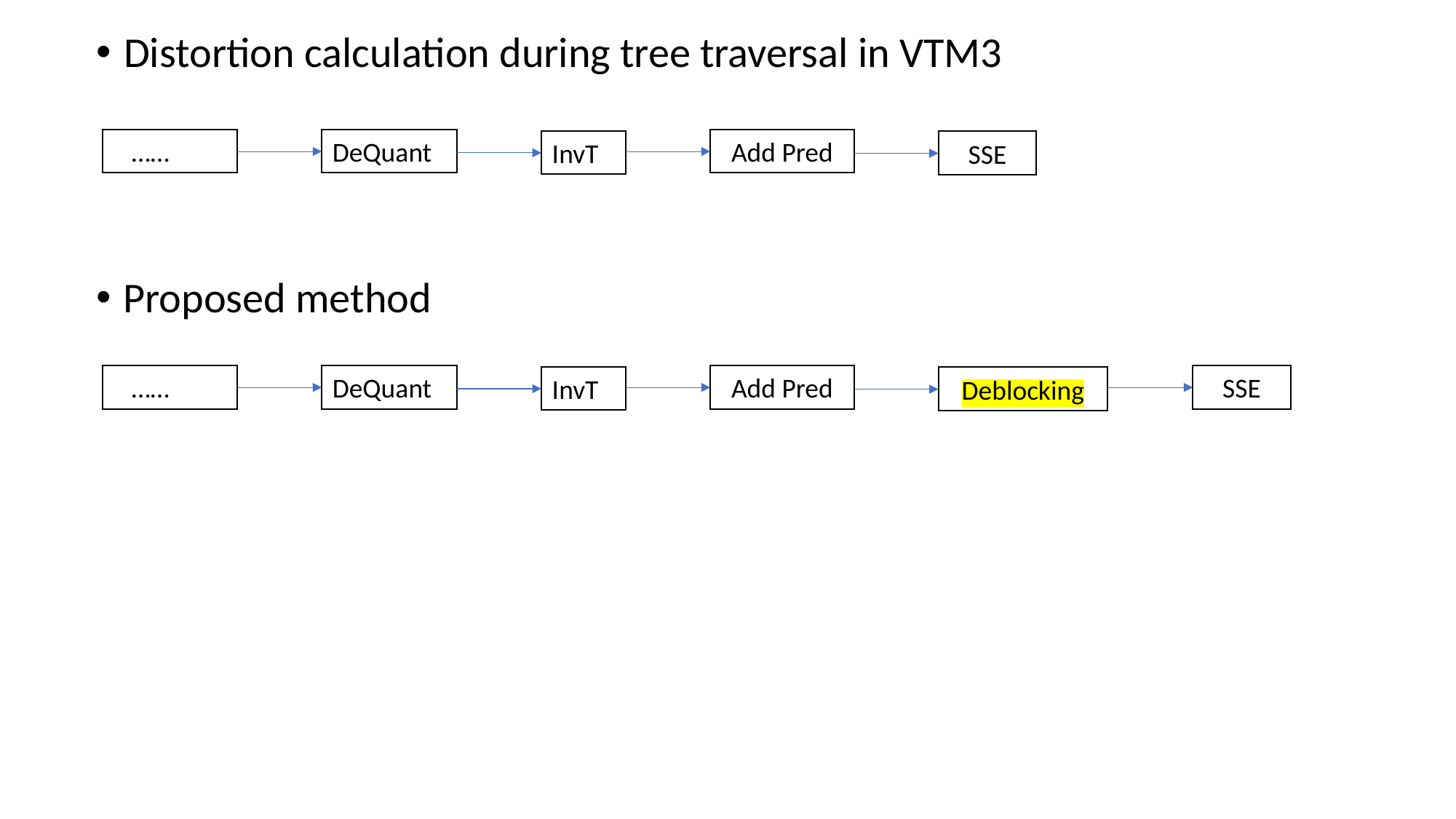

Proposed method

Distortion calculation during tree traversal in VTM3

   ……
DeQuant
Add Pred
InvT
SSE
   ……
DeQuant
Add Pred
SSE
InvT
Deblocking